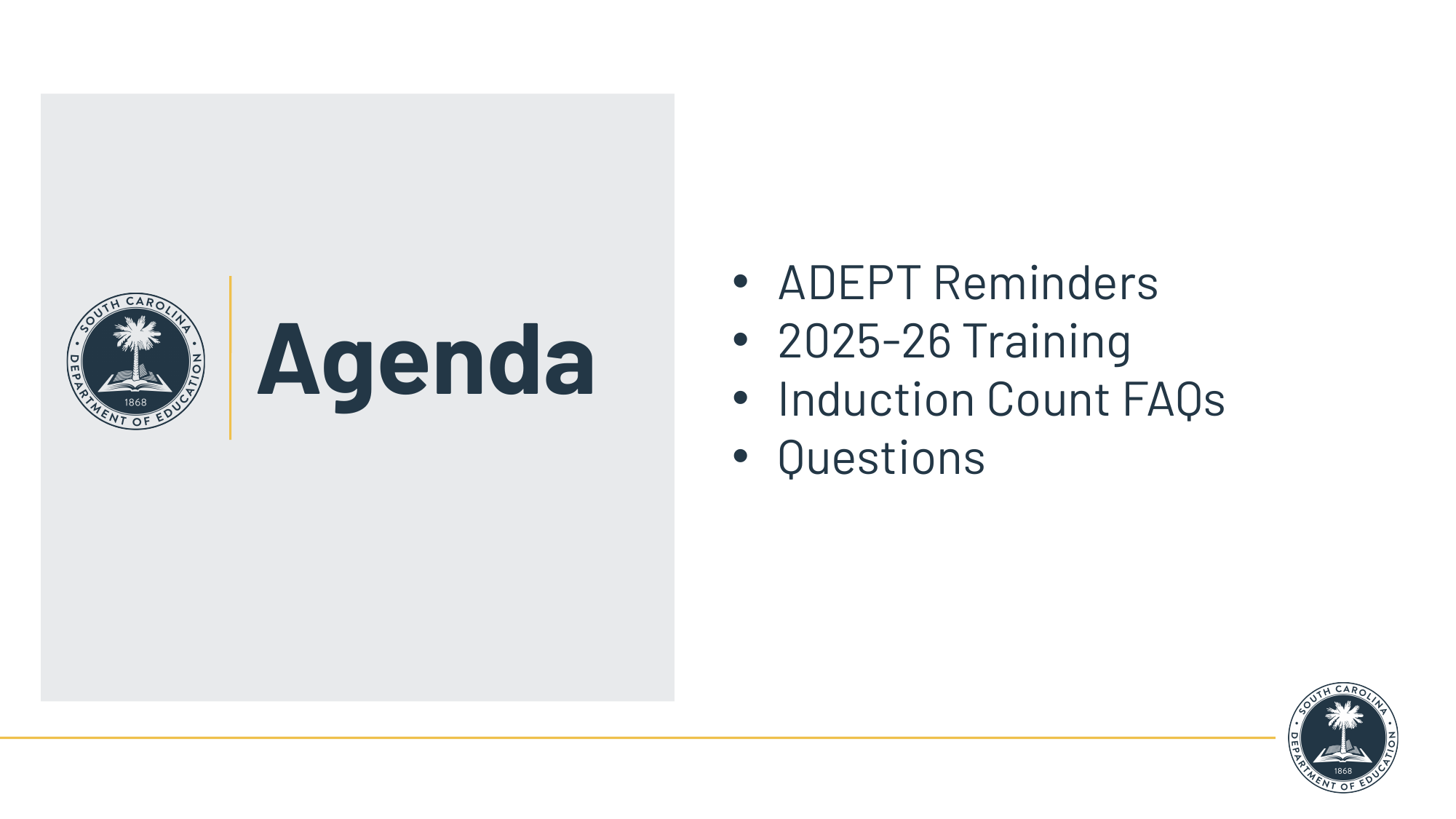

ADEPT Reminders
2025-26 Training
Induction Count FAQs
Questions

Agenda